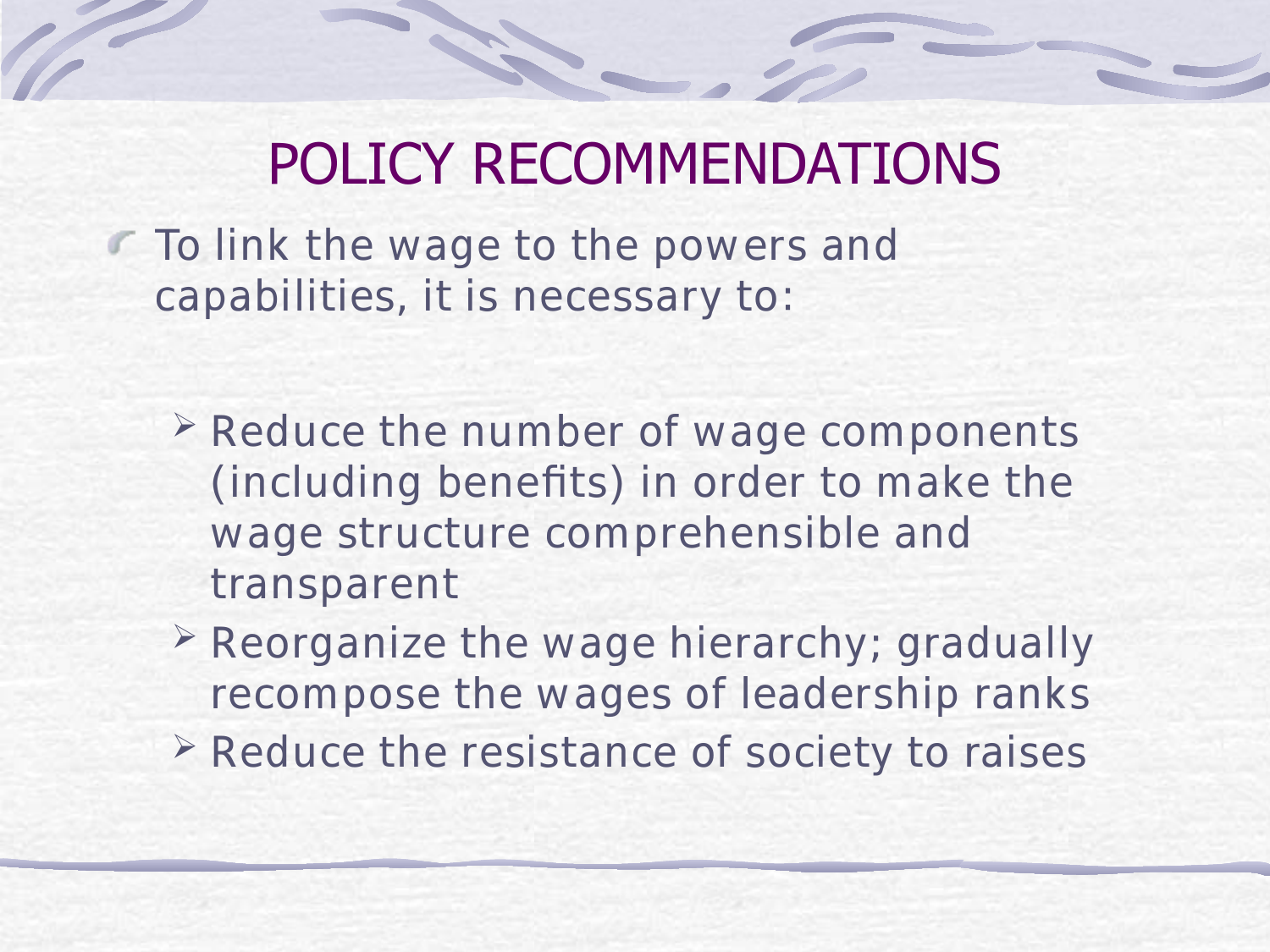

# POLICY RECOMMENDATIONS
To link the wage to the powers and capabilities, it is necessary to:

Reduce the number of wage components (including benefits) in order to make the wage structure comprehensible and transparent
Reorganize the wage hierarchy; gradually recompose the wages of leadership ranks
Reduce the resistance of society to raises